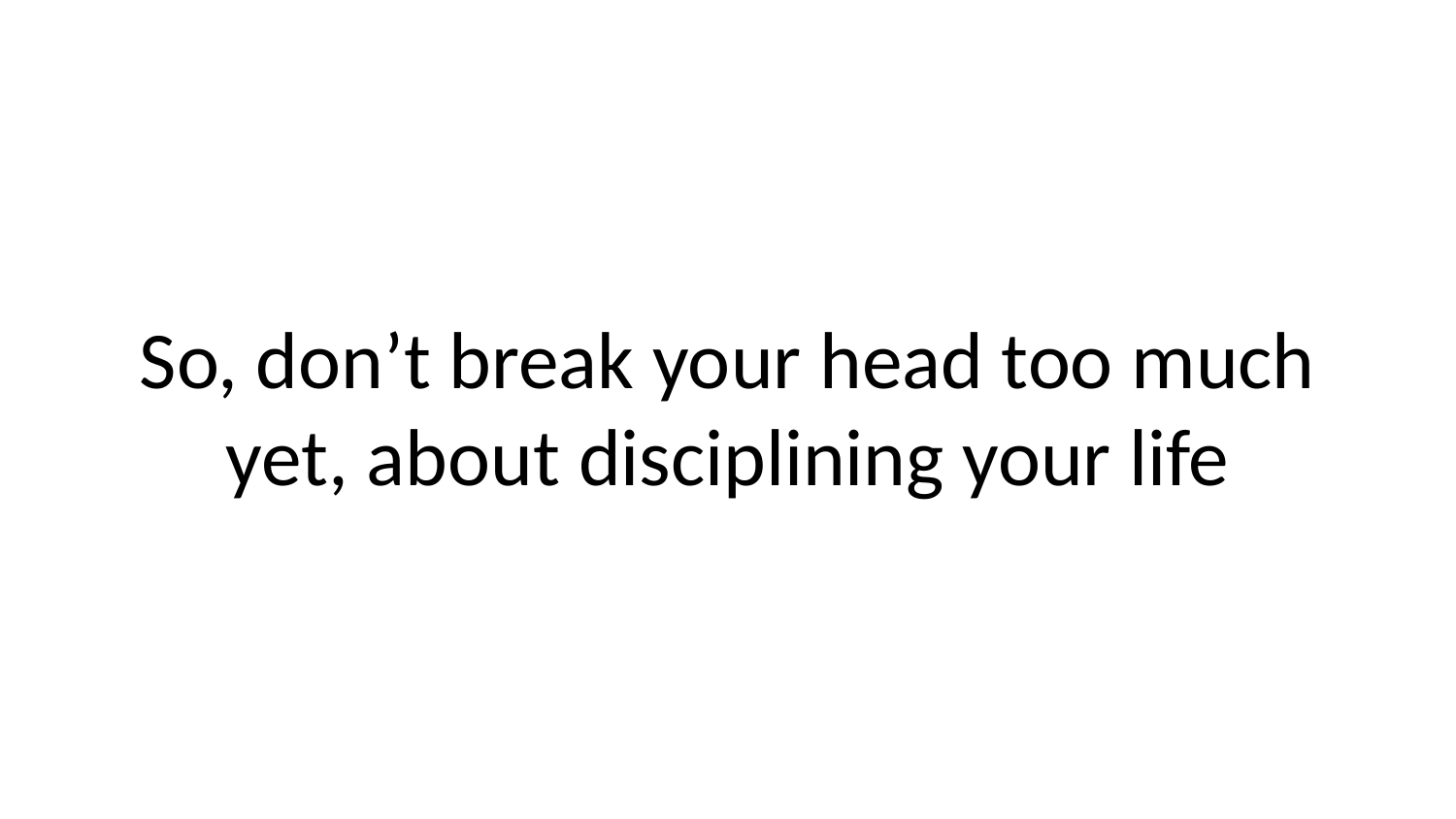

So, don’t break your head too much yet, about disciplining your life